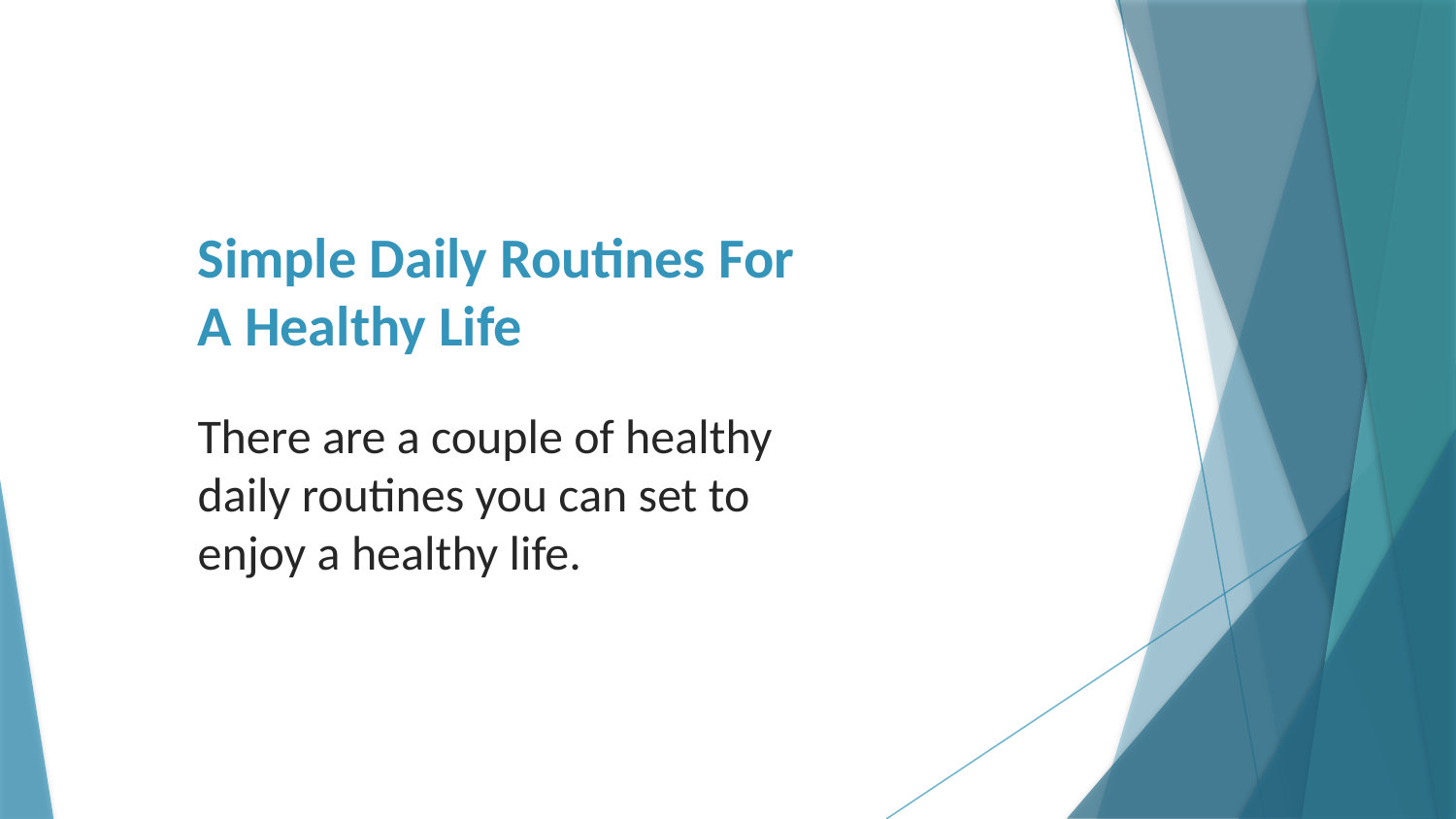

# Simple Daily Routines For A Healthy Life
There are a couple of healthy daily routines you can set to enjoy a healthy life.